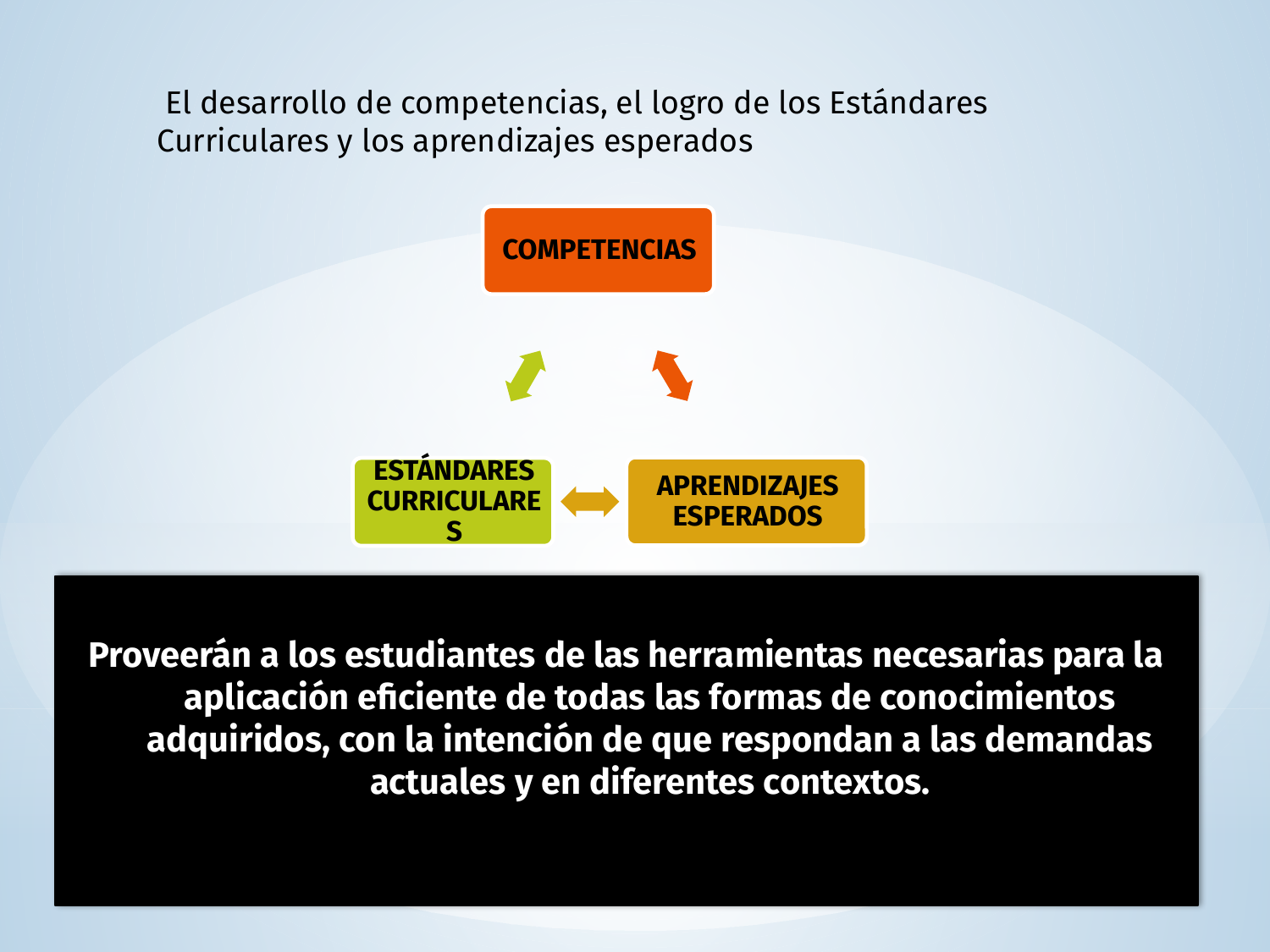

El desarrollo de competencias, el logro de los Estándares Curriculares y los aprendizajes esperados
COMPETENCIAS

APRENDIZAJES ESPERADOS

ESTÁNDARES CURRICULARES

Proveerán a los estudiantes de las herramientas necesarias para la aplicación eficiente de todas las formas de conocimientos adquiridos, con la intención de que respondan a las demandas actuales y en diferentes contextos.